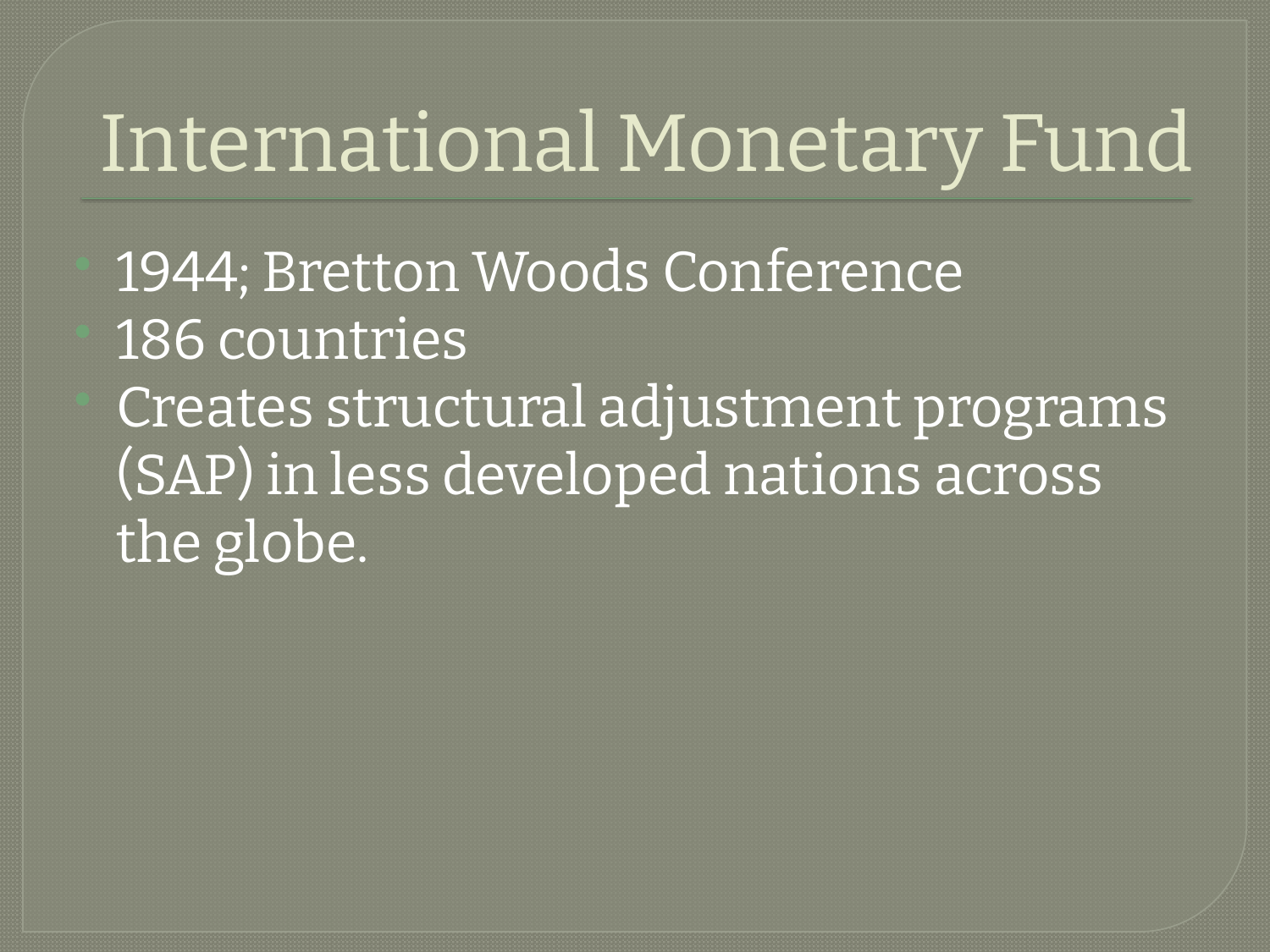

# International Monetary Fund
1944; Bretton Woods Conference
186 countries
Creates structural adjustment programs (SAP) in less developed nations across the globe.